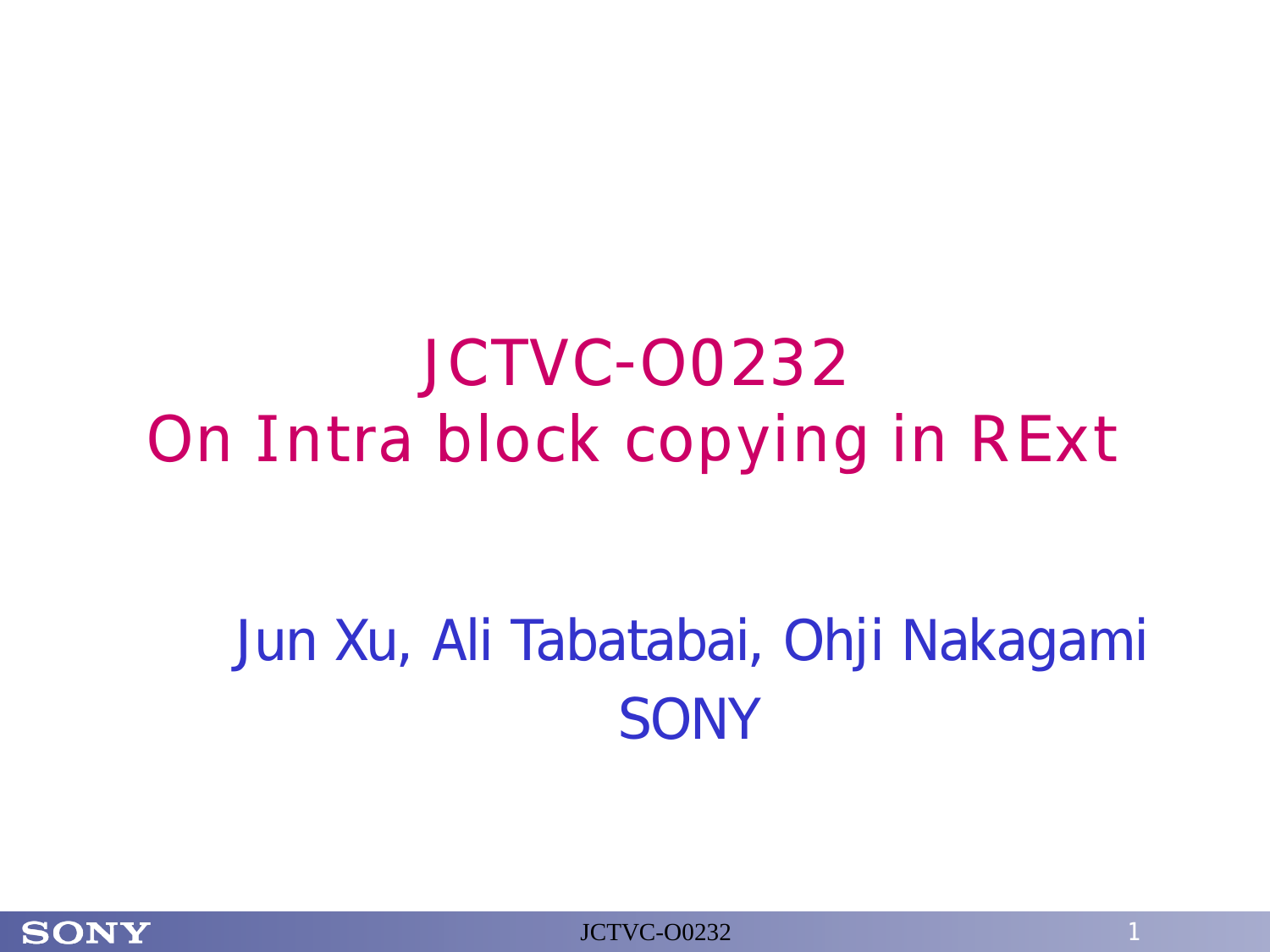

# JCTVC-O0232 On Intra block copying in RExt
Jun Xu, Ali Tabatabai, Ohji Nakagami
SONY
JCTVC-O0232
1